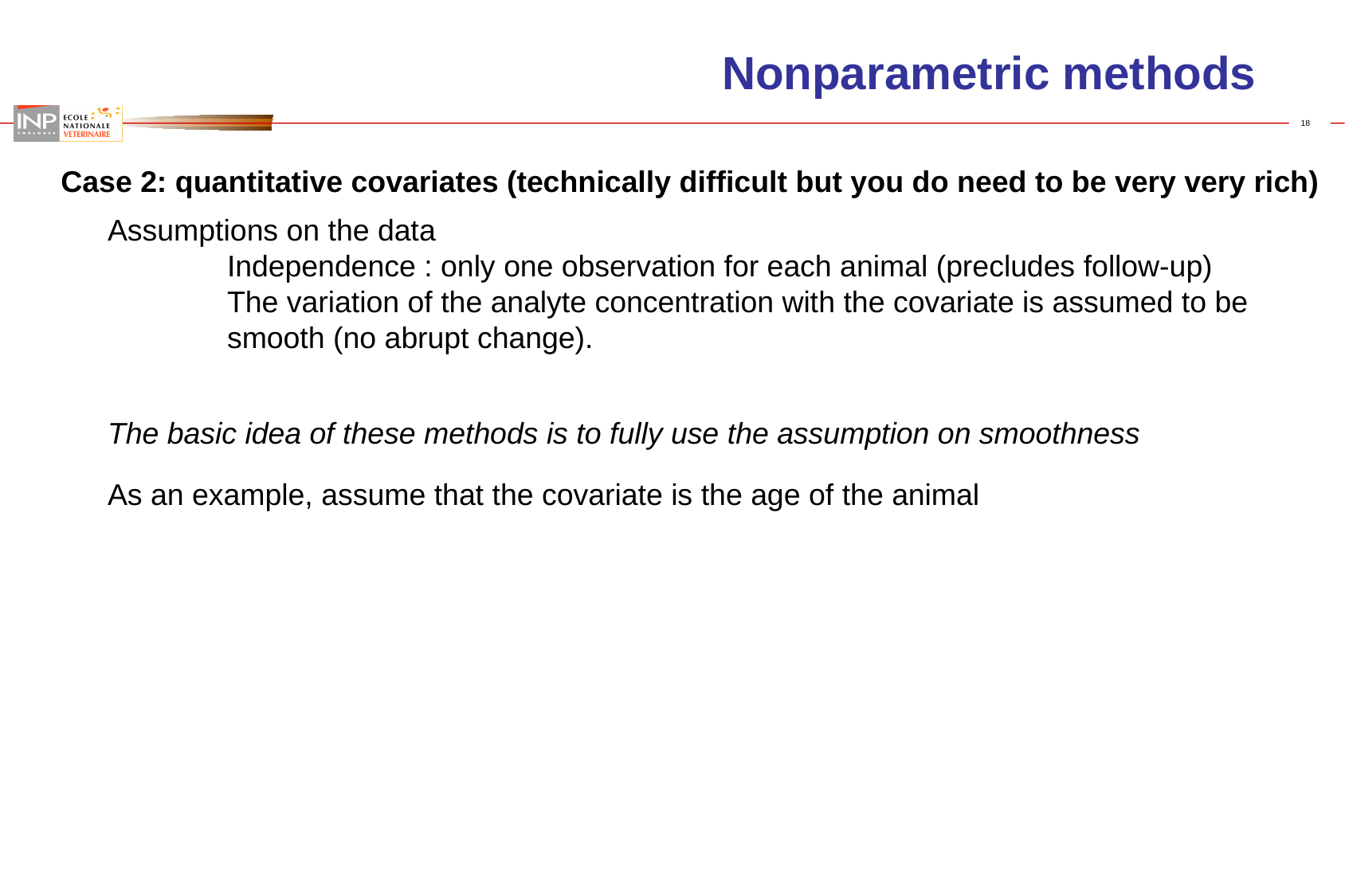

# Nonparametric methods
Case 2: quantitative covariates (technically difficult but you do need to be very very rich)
Assumptions on the data
	Independence : only one observation for each animal (precludes follow-up)
	The variation of the analyte concentration with the covariate is assumed to be 	smooth (no abrupt change).

The basic idea of these methods is to fully use the assumption on smoothness
As an example, assume that the covariate is the age of the animal